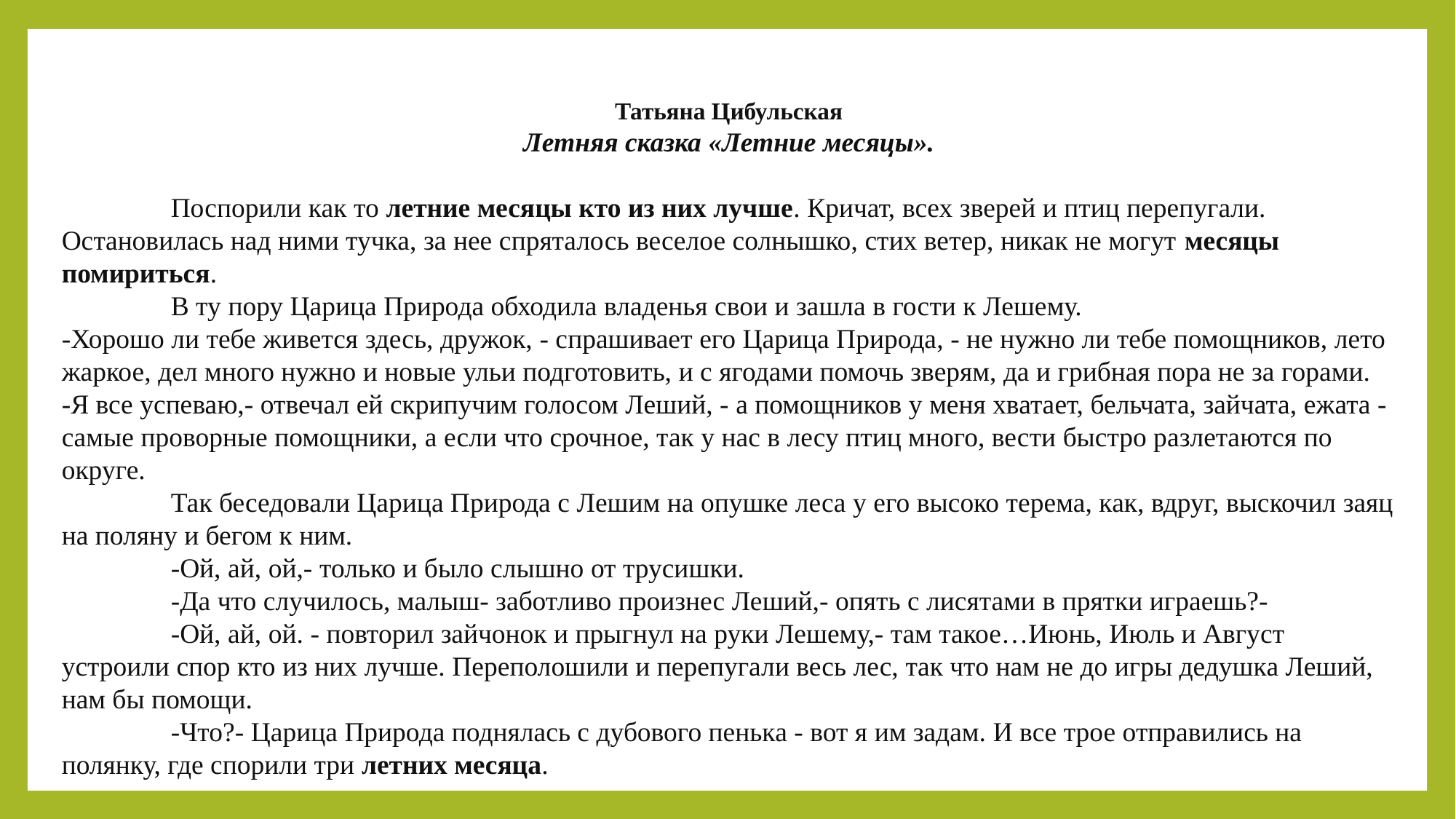

Татьяна Цибульская
Летняя сказка «Летние месяцы».

	Поспорили как то летние месяцы кто из них лучше. Кричат, всех зверей и птиц перепугали. Остановилась над ними тучка, за нее спряталось веселое солнышко, стих ветер, никак не могут месяцы помириться.
	В ту пору Царица Природа обходила владенья свои и зашла в гости к Лешему.
-Хорошо ли тебе живется здесь, дружок, - спрашивает его Царица Природа, - не нужно ли тебе помощников, лето жаркое, дел много нужно и новые ульи подготовить, и с ягодами помочь зверям, да и грибная пора не за горами.
-Я все успеваю,- отвечал ей скрипучим голосом Леший, - а помощников у меня хватает, бельчата, зайчата, ежата - самые проворные помощники, а если что срочное, так у нас в лесу птиц много, вести быстро разлетаются по округе.
	Так беседовали Царица Природа с Лешим на опушке леса у его высоко терема, как, вдруг, выскочил заяц на поляну и бегом к ним.
	-Ой, ай, ой,- только и было слышно от трусишки.
	-Да что случилось, малыш- заботливо произнес Леший,- опять с лисятами в прятки играешь?-
	-Ой, ай, ой. - повторил зайчонок и прыгнул на руки Лешему,- там такое…Июнь, Июль и Август устроили спор кто из них лучше. Переполошили и перепугали весь лес, так что нам не до игры дедушка Леший, нам бы помощи.
	-Что?- Царица Природа поднялась с дубового пенька - вот я им задам. И все трое отправились на полянку, где спорили три летних месяца.